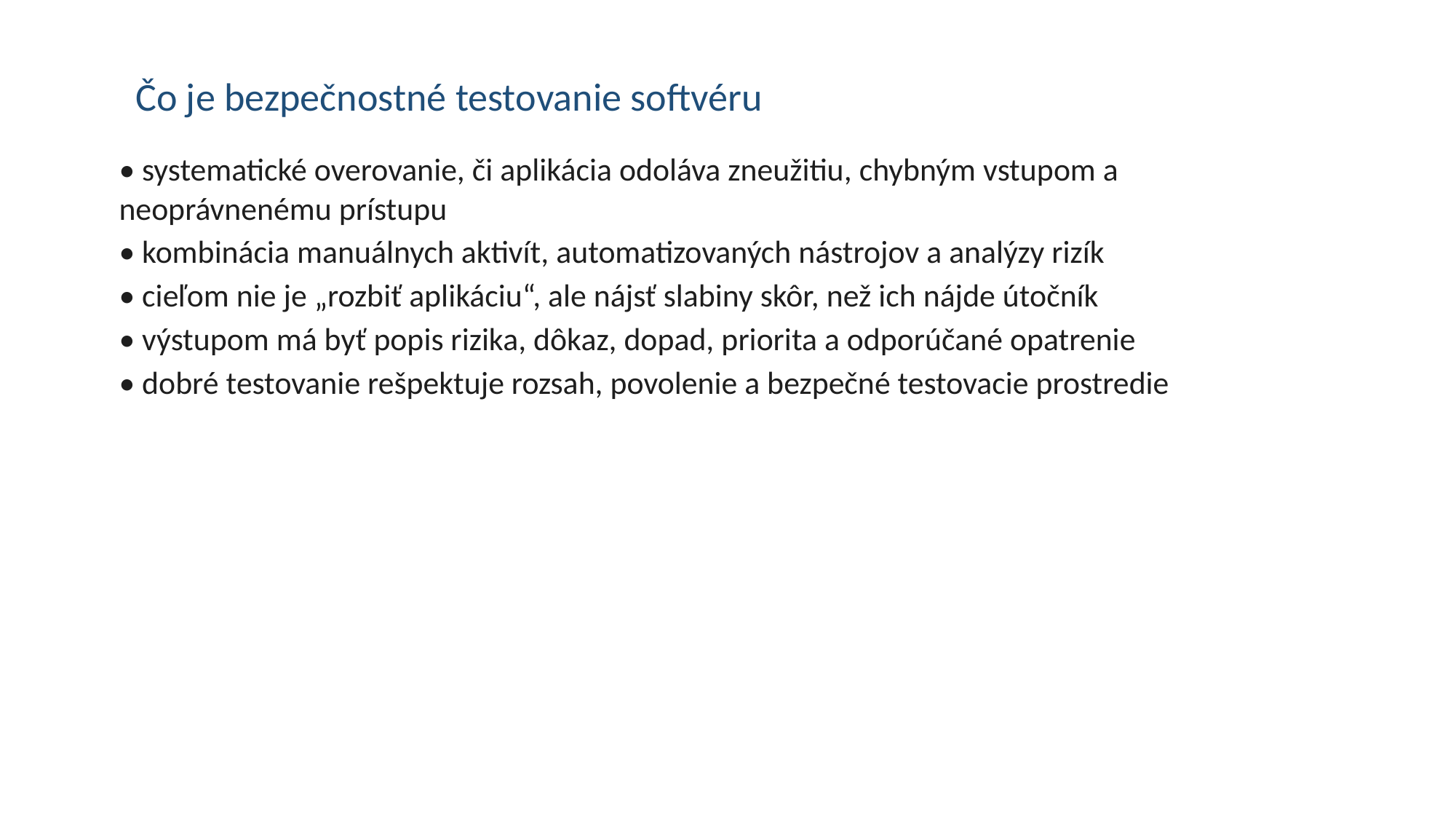

# Čo je bezpečnostné testovanie softvéru
• systematické overovanie, či aplikácia odoláva zneužitiu, chybným vstupom a neoprávnenému prístupu
• kombinácia manuálnych aktivít, automatizovaných nástrojov a analýzy rizík
• cieľom nie je „rozbiť aplikáciu“, ale nájsť slabiny skôr, než ich nájde útočník
• výstupom má byť popis rizika, dôkaz, dopad, priorita a odporúčané opatrenie
• dobré testovanie rešpektuje rozsah, povolenie a bezpečné testovacie prostredie